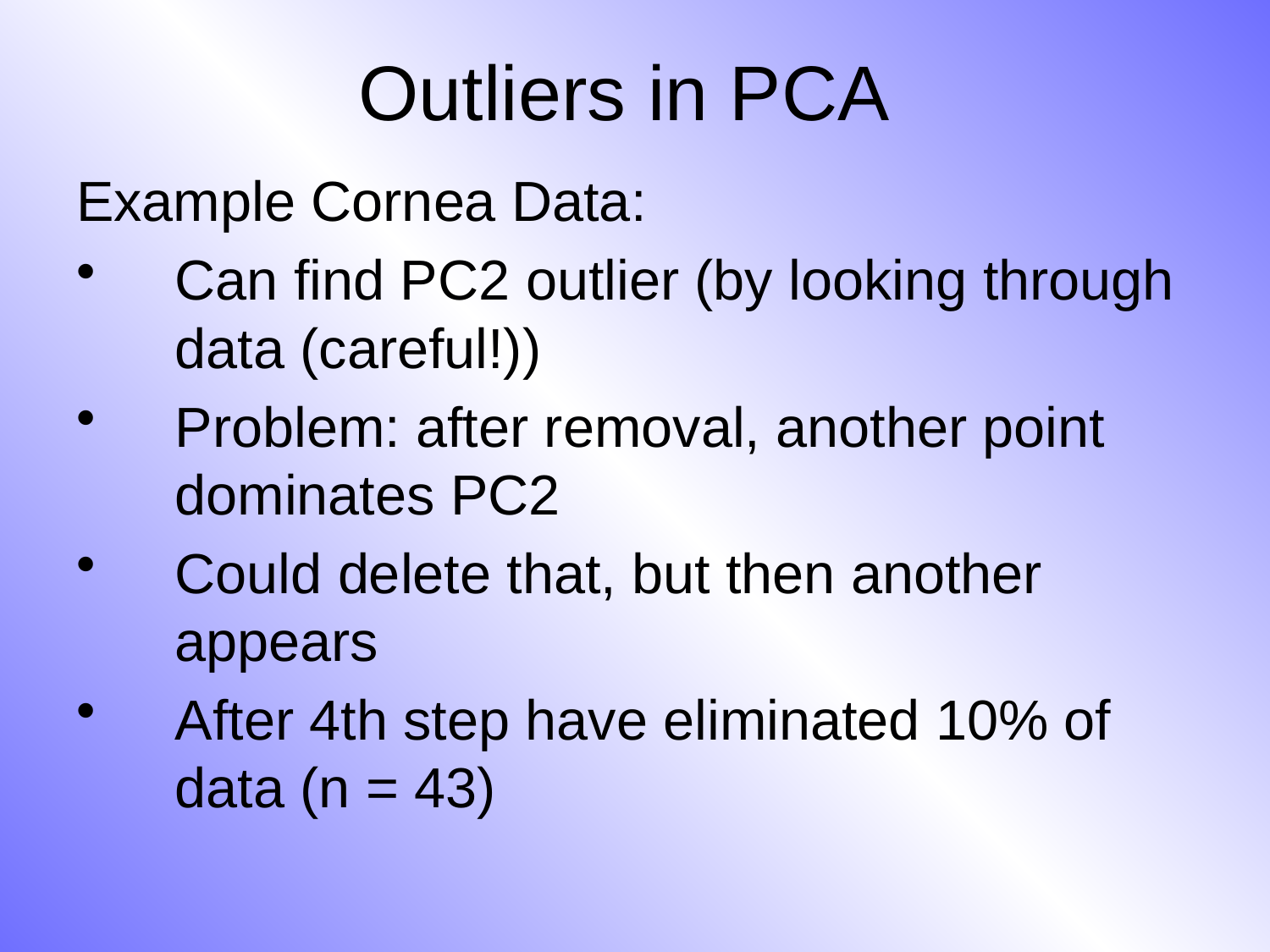

# Outliers in PCA
Example Cornea Data:
Can find PC2 outlier (by looking through data (careful!))
Problem: after removal, another point dominates PC2
Could delete that, but then another appears
After 4th step have eliminated 10% of data (n = 43)